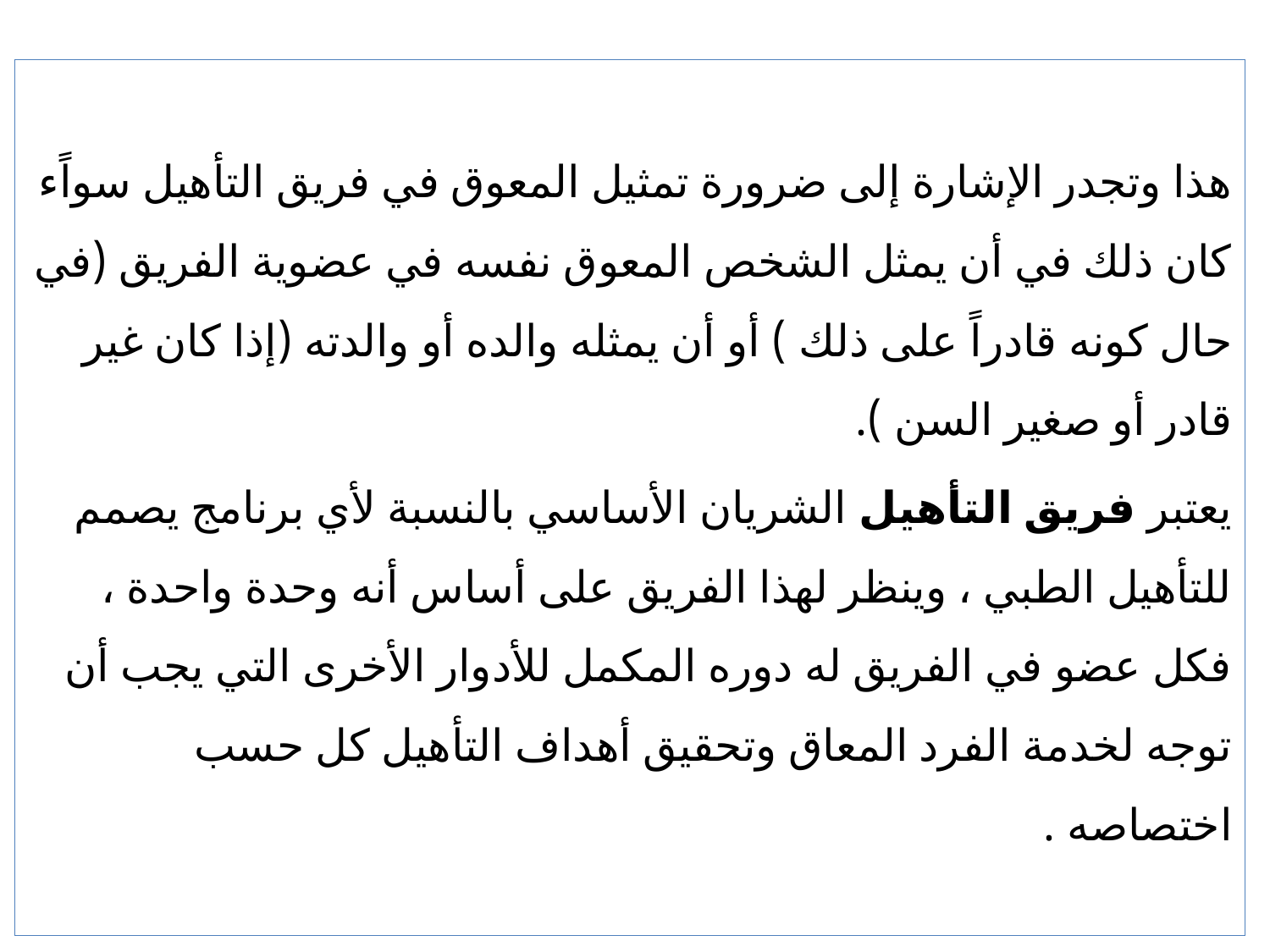

هذا وتجدر الإشارة إلى ضرورة تمثيل المعوق في فريق التأهيل سواًء كان ذلك في أن يمثل الشخص المعوق نفسه في عضوية الفريق (في حال كونه قادراً على ذلك ) أو أن يمثله والده أو والدته (إذا كان غير قادر أو صغير السن ).
يعتبر فريق التأهيل الشريان الأساسي بالنسبة لأي برنامج يصمم للتأهيل الطبي ، وينظر لهذا الفريق على أساس أنه وحدة واحدة ، فكل عضو في الفريق له دوره المكمل للأدوار الأخرى التي يجب أن توجه لخدمة الفرد المعاق وتحقيق أهداف التأهيل كل حسب اختصاصه .